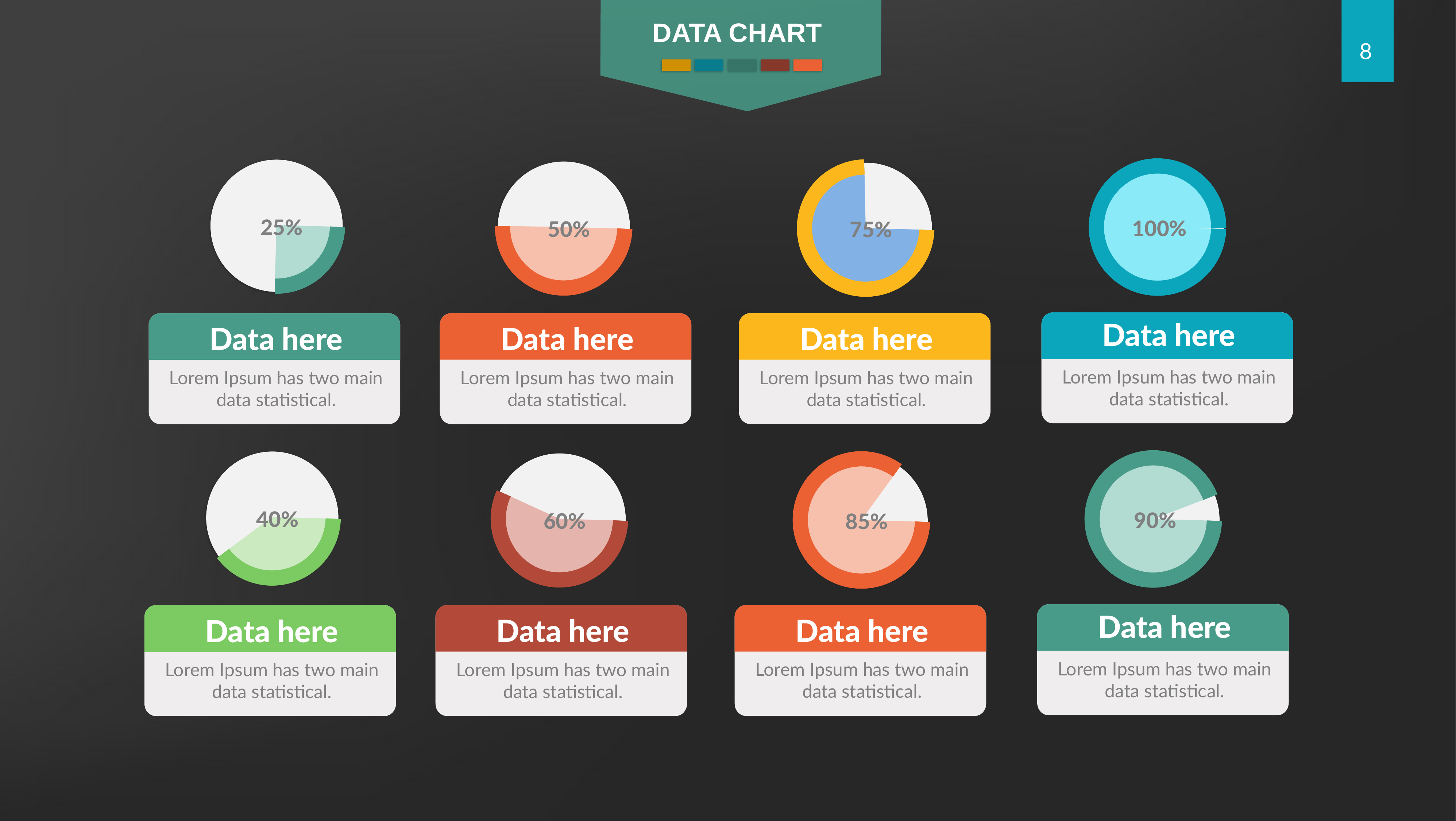

DATA CHART

25%

50%

100%

75%

Data here
Lorem Ipsum has two main data statistical.

Data here
Lorem Ipsum has two main data statistical.

Data here
Lorem Ipsum has two main data statistical.

Data here
Lorem Ipsum has two main data statistical.

40%

60%

90%

85%

Data here
Lorem Ipsum has two main data statistical.

Data here
Lorem Ipsum has two main data statistical.

Data here
Lorem Ipsum has two main data statistical.

Data here
Lorem Ipsum has two main data statistical.